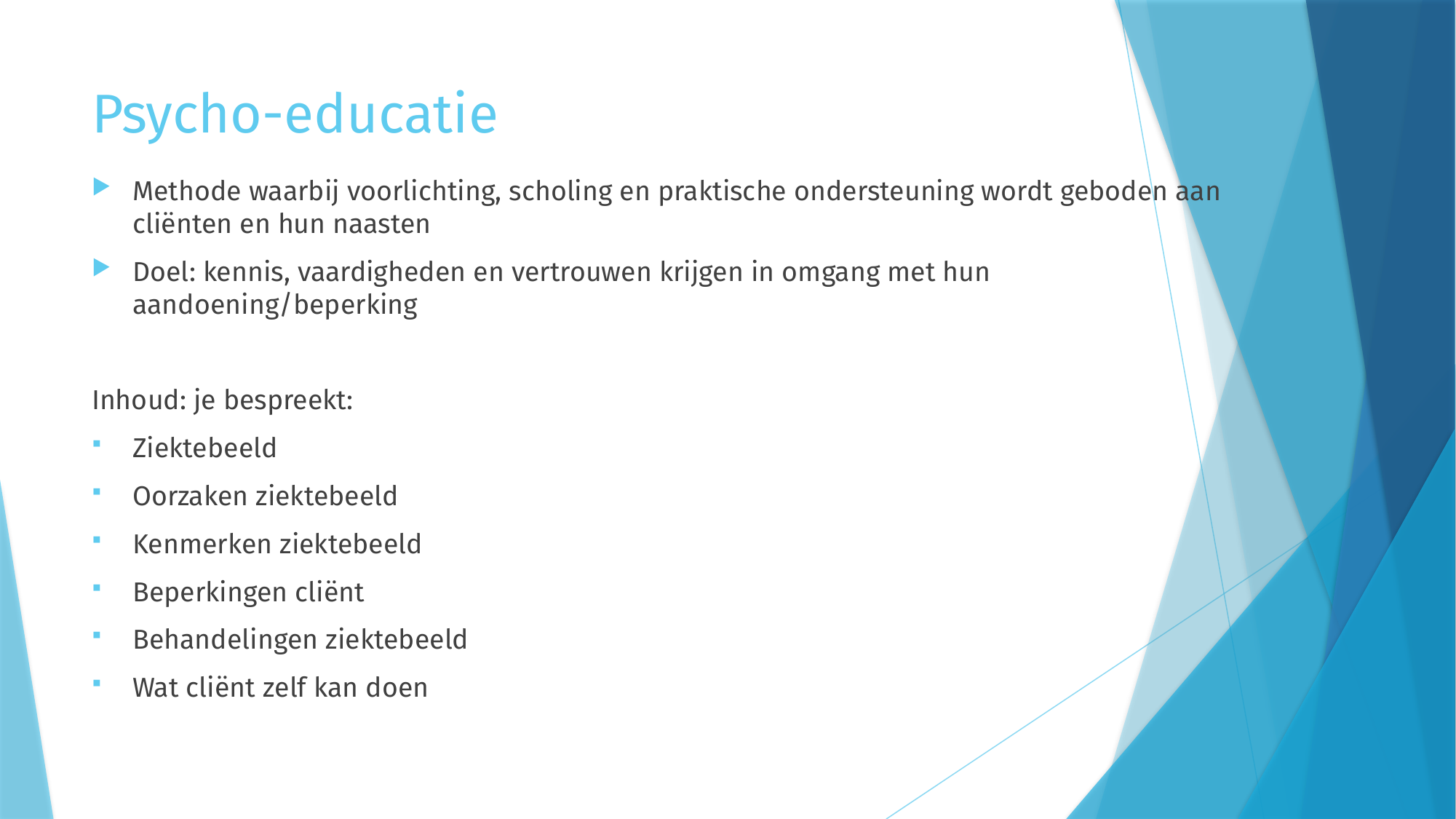

# Psycho-educatie
Methode waarbij voorlichting, scholing en praktische ondersteuning wordt geboden aan cliënten en hun naasten
Doel: kennis, vaardigheden en vertrouwen krijgen in omgang met hun aandoening/beperking

Inhoud: je bespreekt:
Ziektebeeld
Oorzaken ziektebeeld
Kenmerken ziektebeeld
Beperkingen cliënt
Behandelingen ziektebeeld
Wat cliënt zelf kan doen